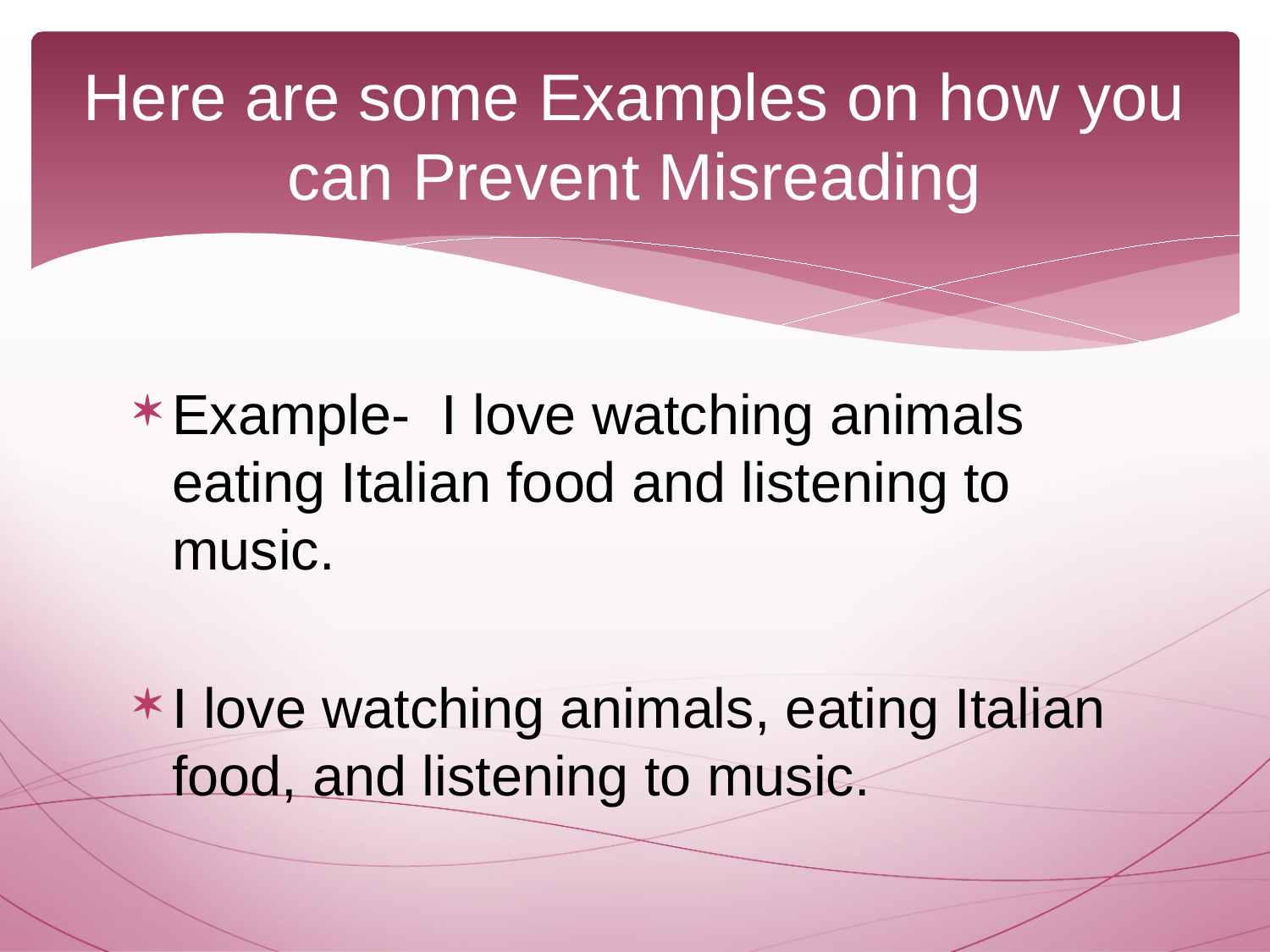

# Here are some Examples on how you can Prevent Misreading
Example-  I love watching animals eating Italian food and listening to music.

I love watching animals, eating Italian food, and listening to music.